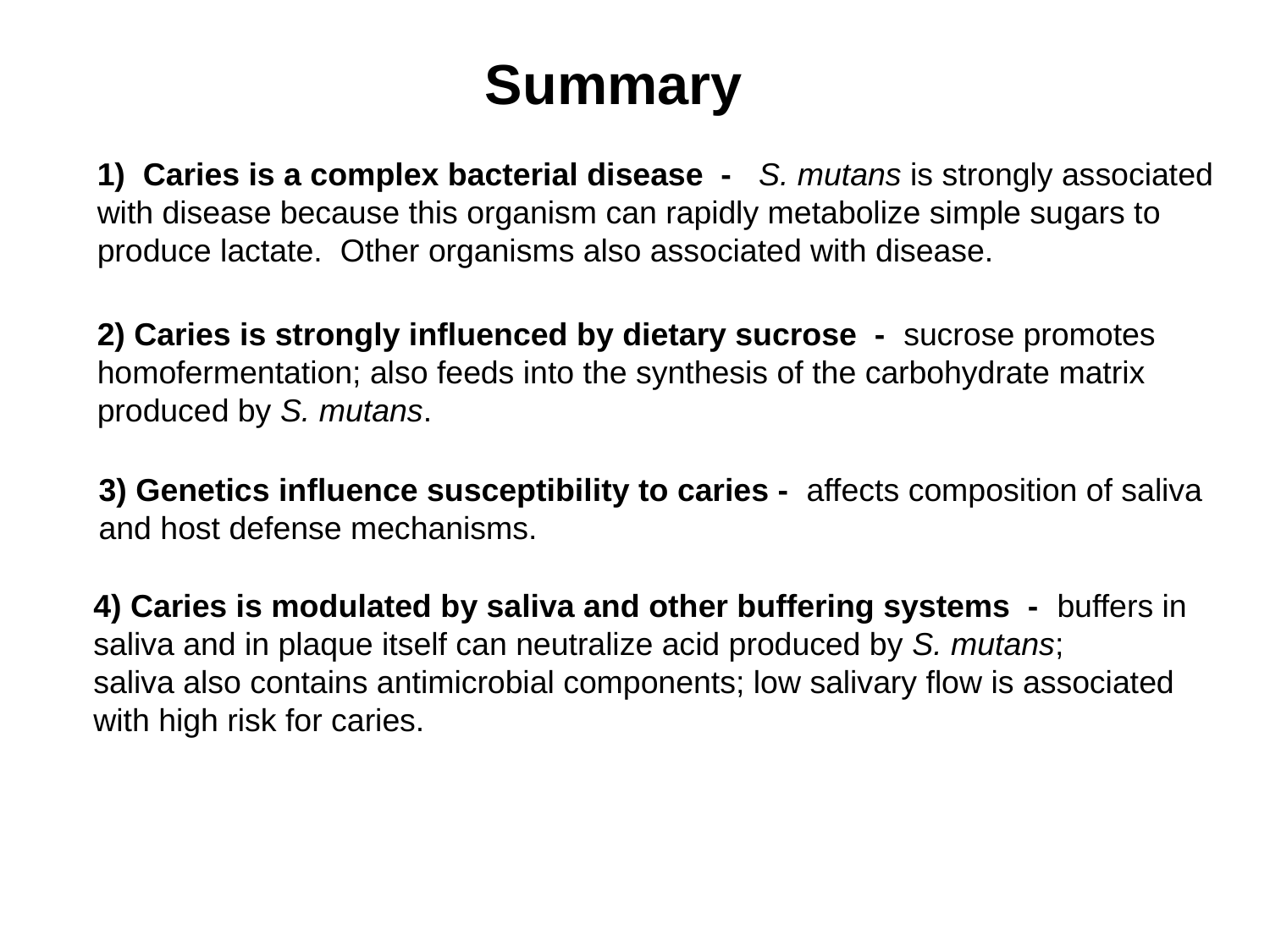

Summary
1)  Caries is a complex bacterial disease  -   S. mutans is strongly associated with disease because this organism can rapidly metabolize simple sugars to produce lactate.  Other organisms also associated with disease.
2) Caries is strongly influenced by dietary sucrose  -  sucrose promotes homofermentation; also feeds into the synthesis of the carbohydrate matrix produced by S. mutans.
3) Genetics influence susceptibility to caries -  affects composition of saliva and host defense mechanisms.
4) Caries is modulated by saliva and other buffering systems  -  buffers in saliva and in plaque itself can neutralize acid produced by S. mutans;
saliva also contains antimicrobial components; low salivary flow is associated with high risk for caries.